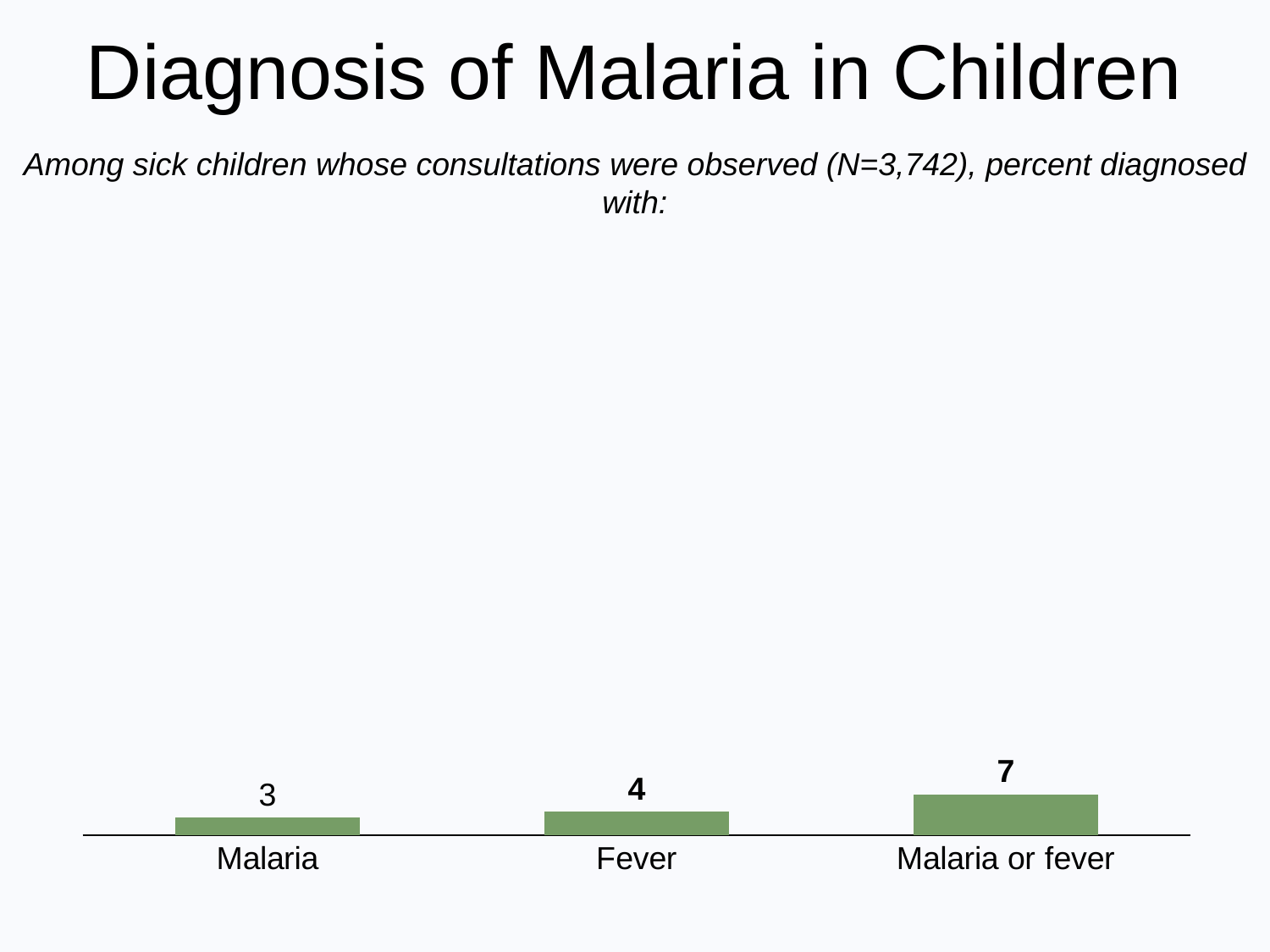

Diagnosis of Malaria in Children
Among sick children whose consultations were observed (N=3,742), percent diagnosed with:

### Chart

| Category | Diagnosed |
|---|---|
| Malaria | 3.0 |
| Fever | 4.0 |
| Malaria or fever | 7.0 |